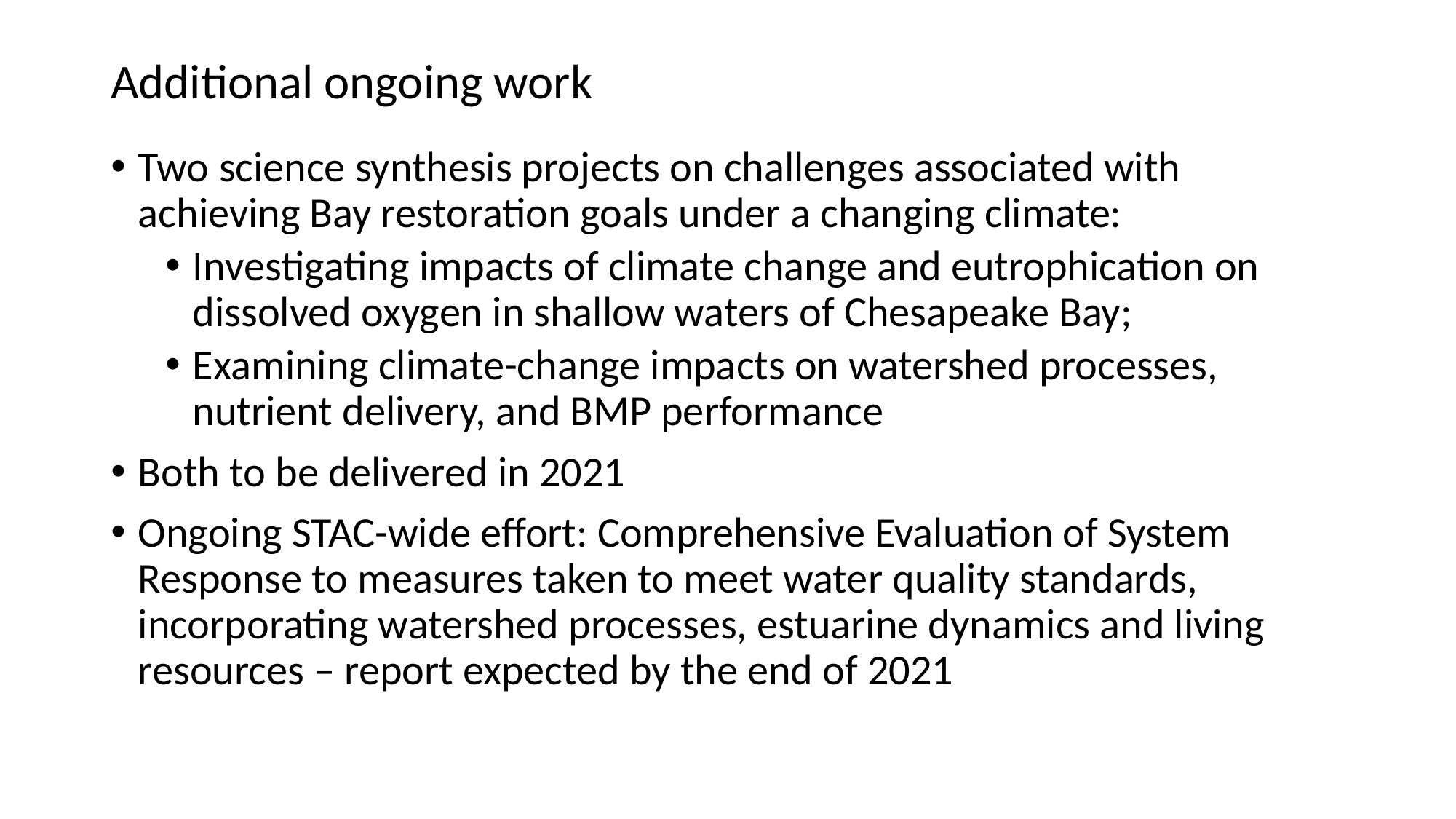

# Additional ongoing work
Two science synthesis projects on challenges associated with achieving Bay restoration goals under a changing climate:
Investigating impacts of climate change and eutrophication on dissolved oxygen in shallow waters of Chesapeake Bay;
Examining climate-change impacts on watershed processes, nutrient delivery, and BMP performance
Both to be delivered in 2021
Ongoing STAC-wide effort: Comprehensive Evaluation of System Response to measures taken to meet water quality standards, incorporating watershed processes, estuarine dynamics and living resources – report expected by the end of 2021